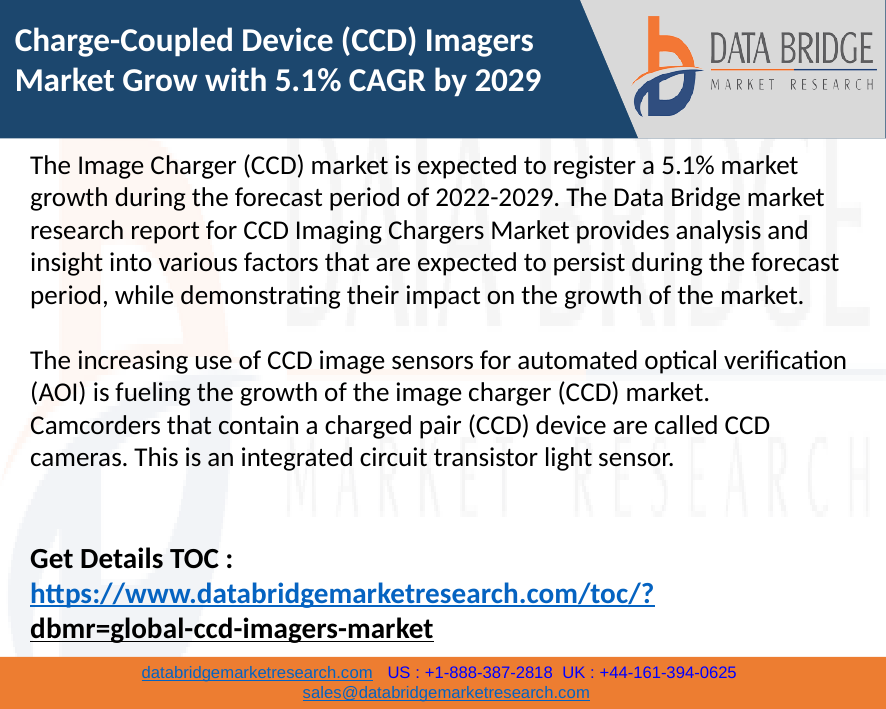

Charge-Coupled Device (CCD) Imagers Market Grow with 5.1% CAGR by 2029
The Image Charger (CCD) market is expected to register a 5.1% market growth during the forecast period of 2022-2029. The Data Bridge market research report for CCD Imaging Chargers Market provides analysis and insight into various factors that are expected to persist during the forecast period, while demonstrating their impact on the growth of the market.

The increasing use of CCD image sensors for automated optical verification (AOI) is fueling the growth of the image charger (CCD) market.
Camcorders that contain a charged pair (CCD) device are called CCD cameras. This is an integrated circuit transistor light sensor.

Get Details TOC : https://www.databridgemarketresearch.com/toc/?dbmr=global-ccd-imagers-market
2